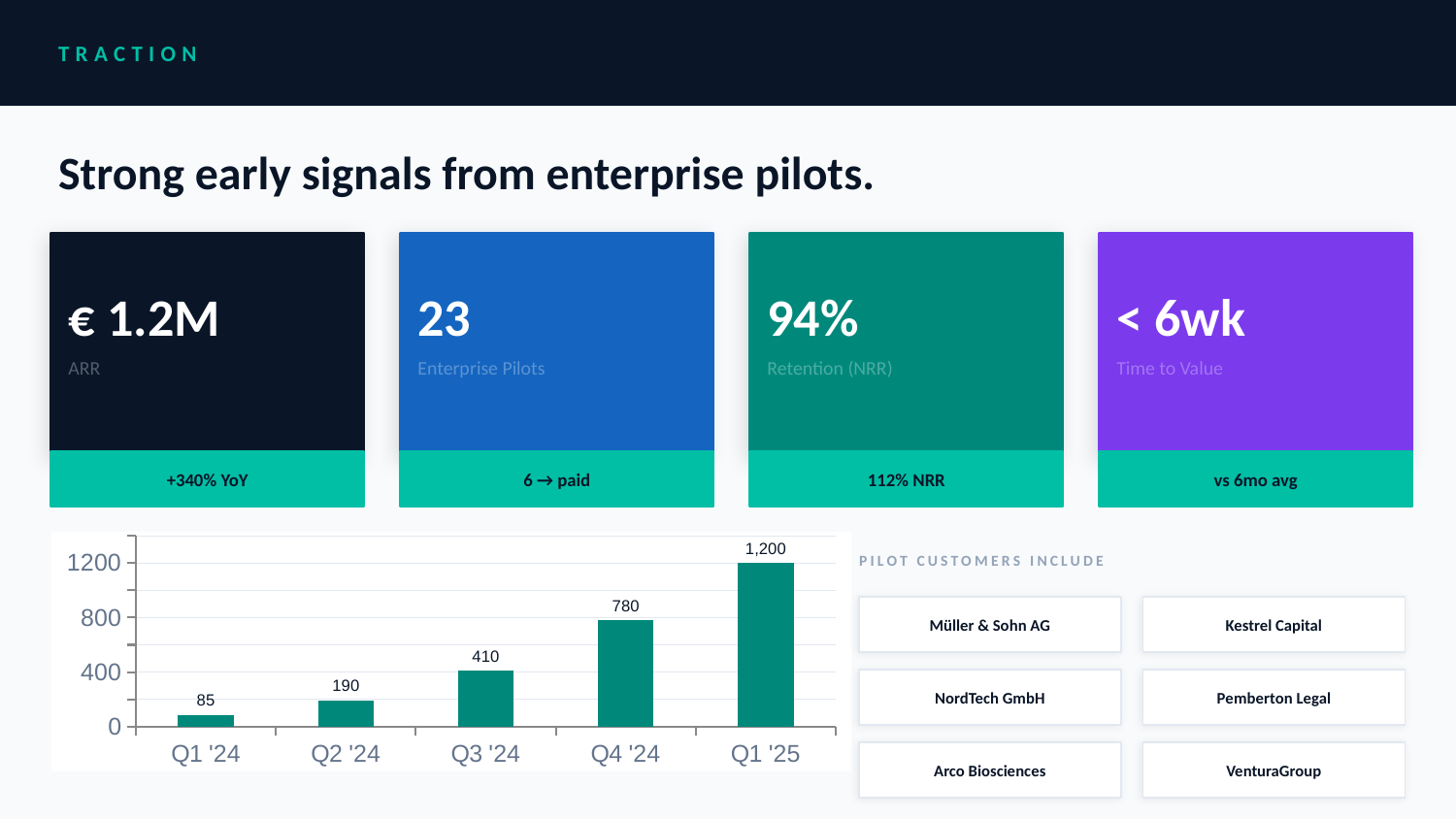

TRACTION
Strong early signals from enterprise pilots.

€ 1.2M
23
94%
< 6wk
ARR
Enterprise Pilots
Retention (NRR)
Time to Value

+340% YoY

6 → paid

112% NRR

vs 6mo avg

### Chart

| Category | ARR (€k) |
|---|---|
| Q1 '24 | 85.0 |
| Q2 '24 | 190.0 |
| Q3 '24 | 410.0 |
| Q4 '24 | 780.0 |
| Q1 '25 | 1200.0 |
PILOT CUSTOMERS INCLUDE

Müller & Sohn AG

Kestrel Capital

NordTech GmbH

Pemberton Legal

Arco Biosciences

VenturaGroup